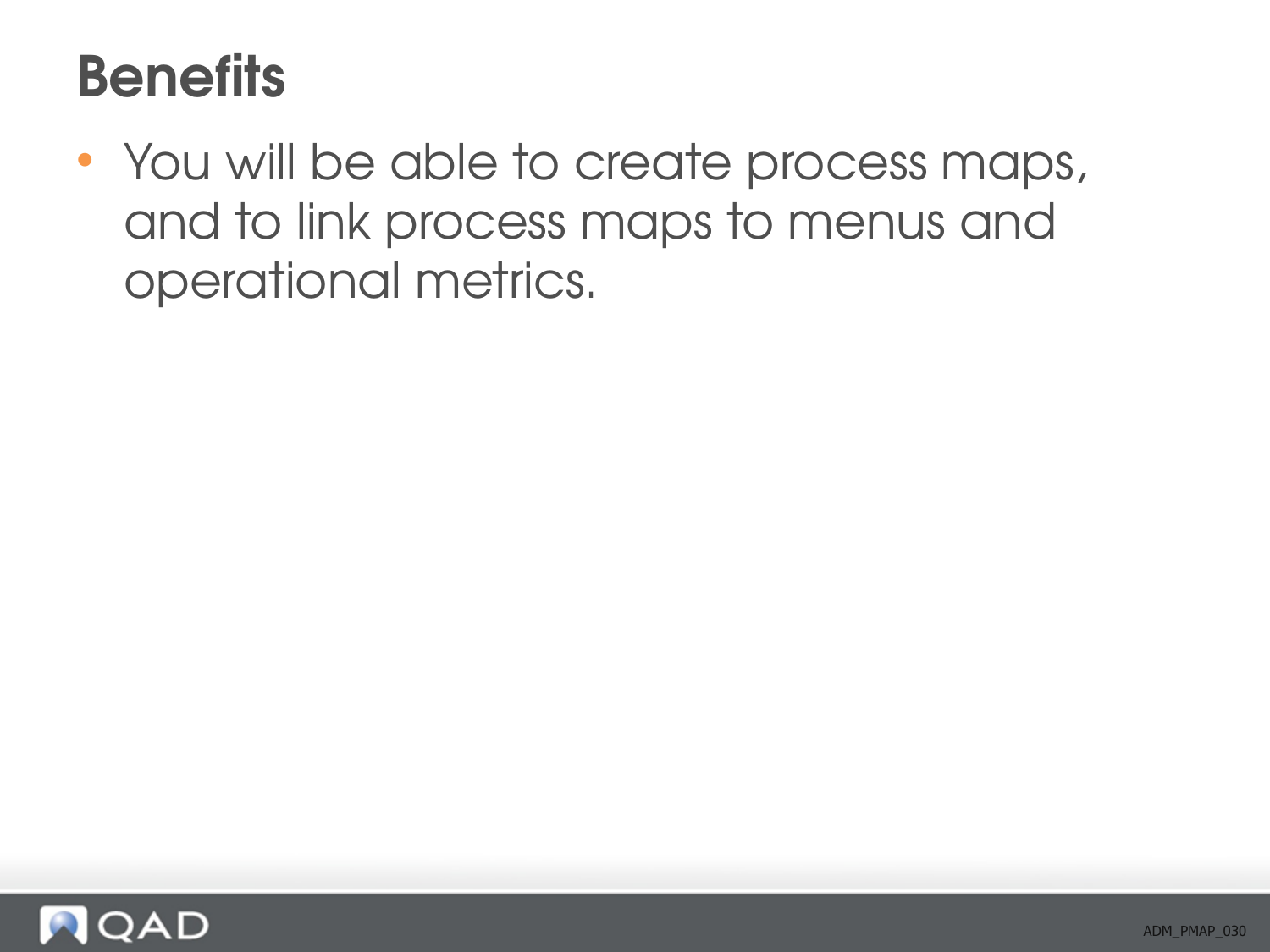

# Benefits
You will be able to create process maps, and to link process maps to menus and operational metrics.

ADM_PMAP_030